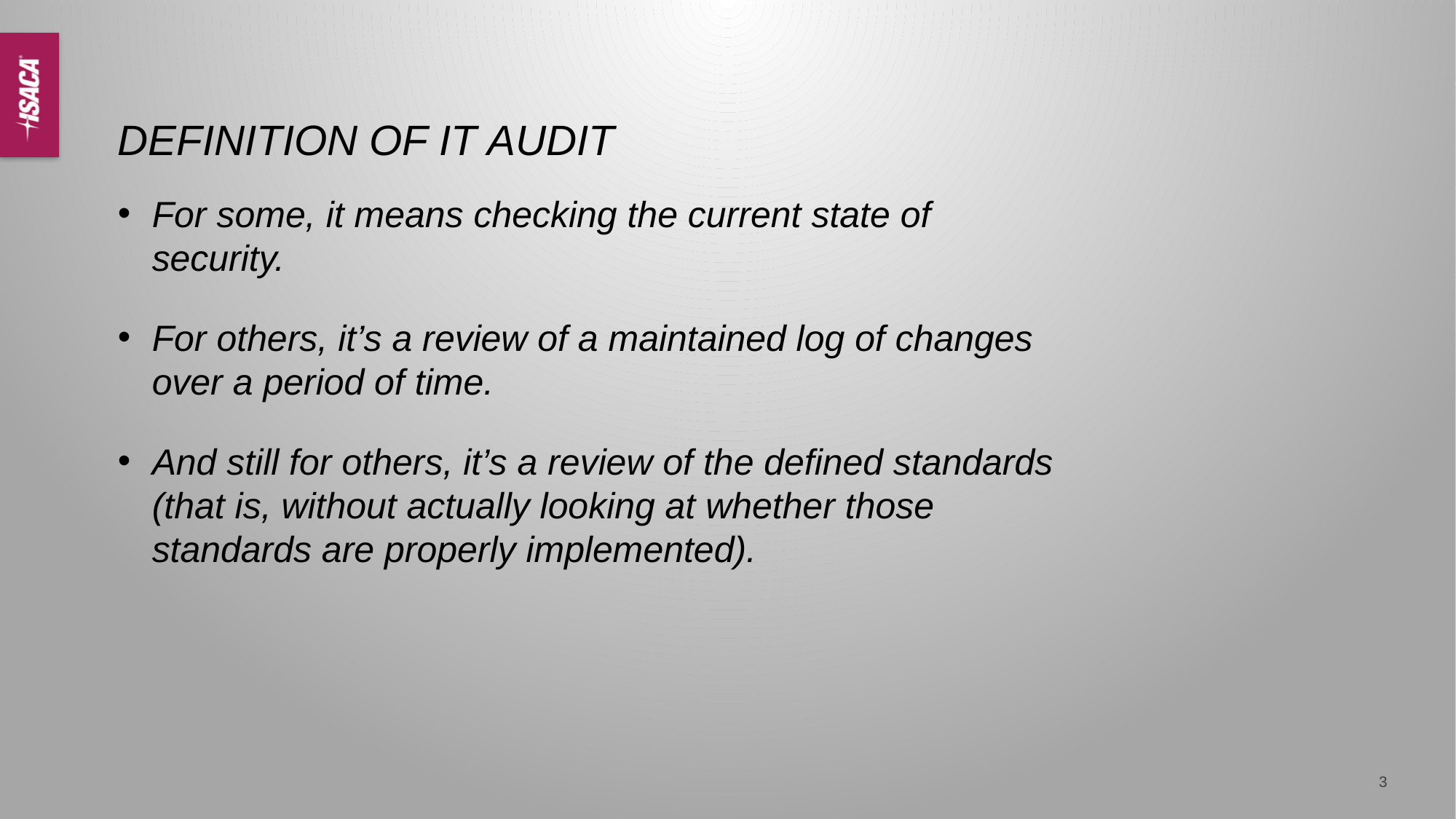

# DEFINITION OF IT AUDIT
For some, it means checking the current state of security.
For others, it’s a review of a maintained log of changes over a period of time.
And still for others, it’s a review of the defined standards (that is, without actually looking at whether those standards are properly implemented).

3